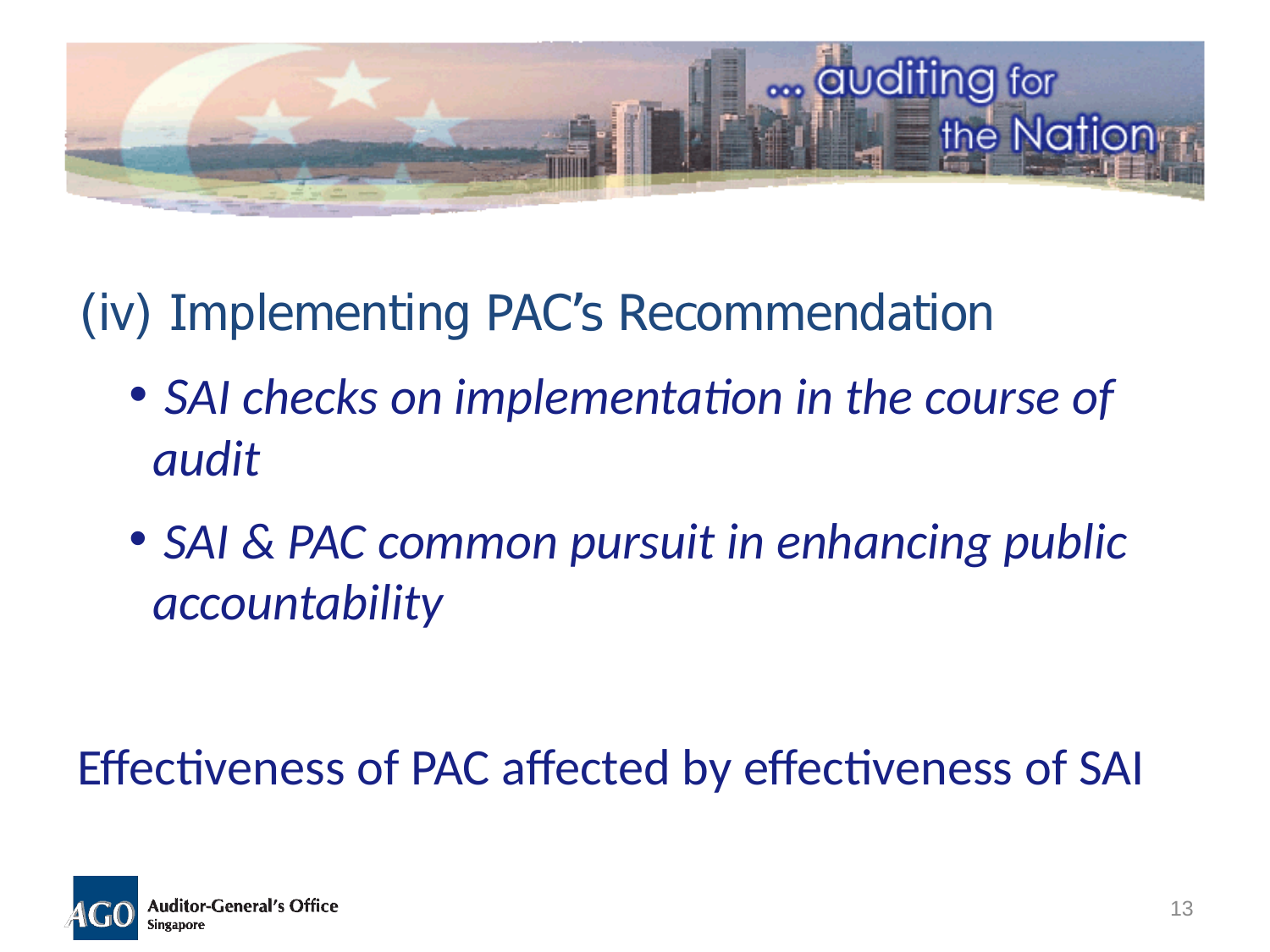

(iv) Implementing PAC’s Recommendation
 SAI checks on implementation in the course of audit
 SAI & PAC common pursuit in enhancing public accountability

 Effectiveness of PAC affected by effectiveness of SAI
13